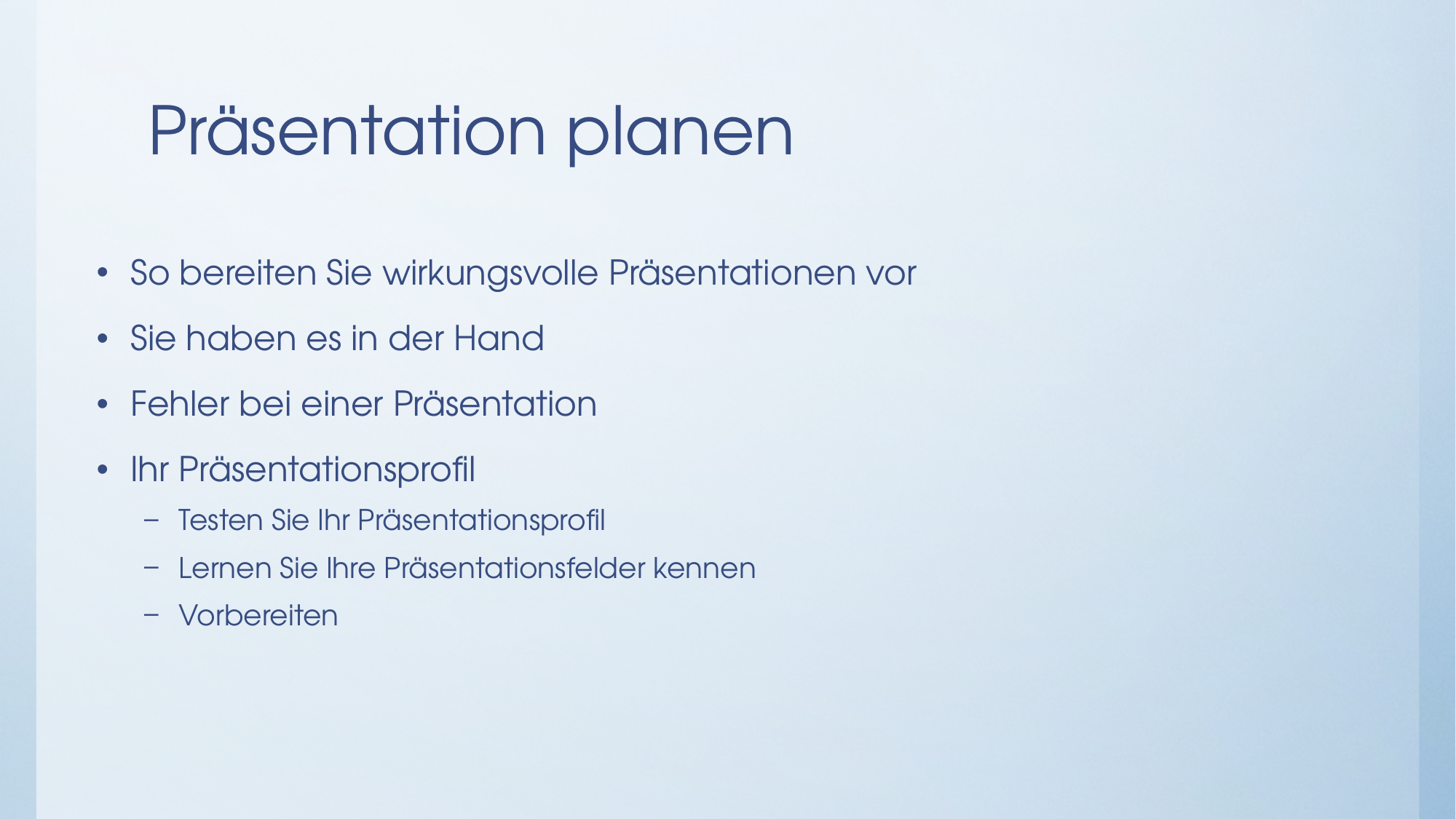

# Präsentation planen
So bereiten Sie wirkungsvolle Präsentationen vor
Sie haben es in der Hand
Fehler bei einer Präsentation
Ihr Präsentationsprofil
Testen Sie Ihr Präsentationsprofil
Lernen Sie Ihre Präsentationsfelder kennen
Vorbereiten